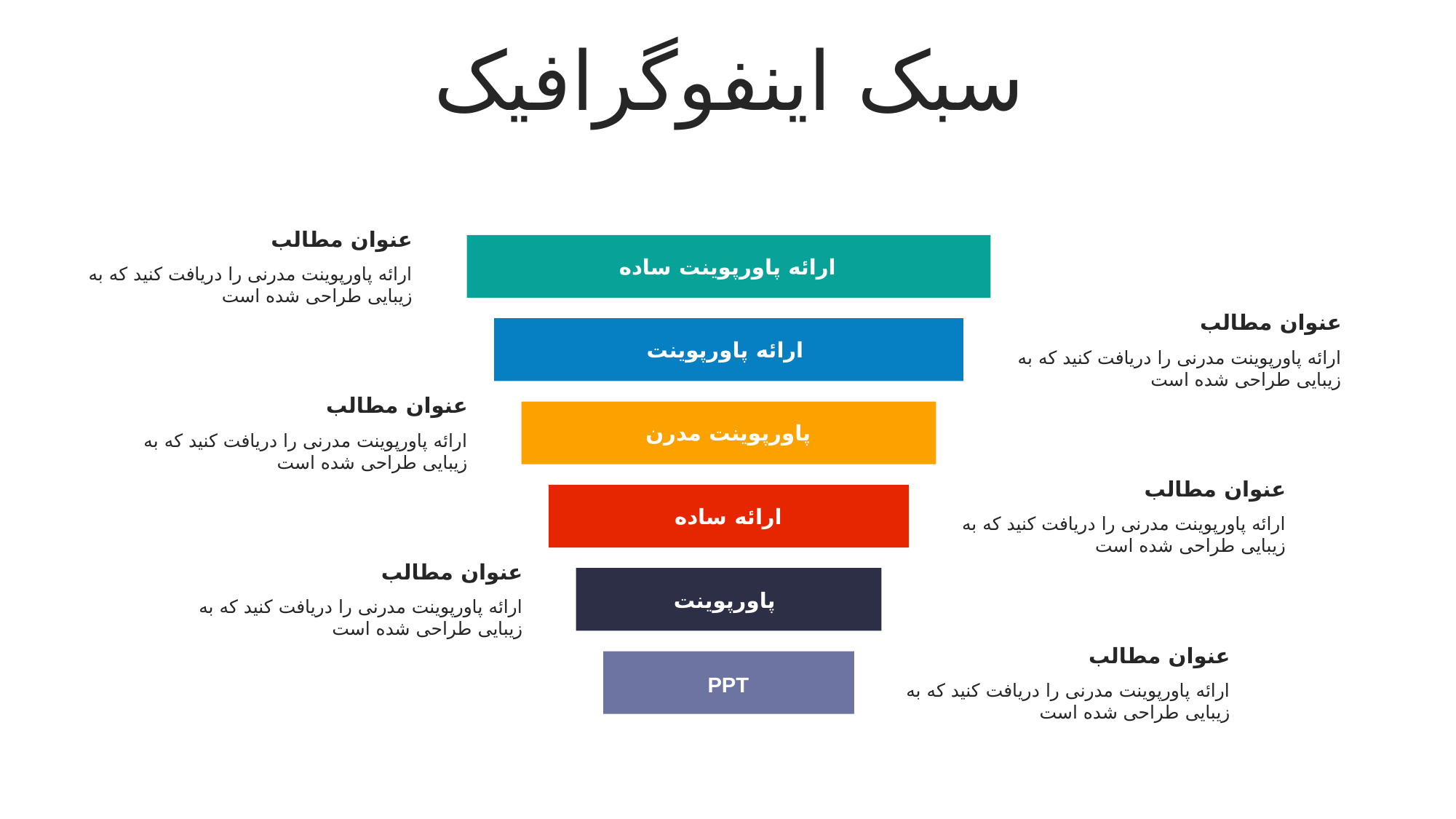

سبک اینفوگرافیک
عنوان مطالب
ارائه پاورپوینت مدرنی را دریافت کنید که به زیبایی طراحی شده است

ارائه پاورپوینت ساده
عنوان مطالب
ارائه پاورپوینت مدرنی را دریافت کنید که به زیبایی طراحی شده است

ارائه پاورپوینت
عنوان مطالب
ارائه پاورپوینت مدرنی را دریافت کنید که به زیبایی طراحی شده است

پاورپوینت مدرن
عنوان مطالب
ارائه پاورپوینت مدرنی را دریافت کنید که به زیبایی طراحی شده است

ارائه ساده
عنوان مطالب
ارائه پاورپوینت مدرنی را دریافت کنید که به زیبایی طراحی شده است

پاورپوینت
عنوان مطالب
ارائه پاورپوینت مدرنی را دریافت کنید که به زیبایی طراحی شده است

PPT